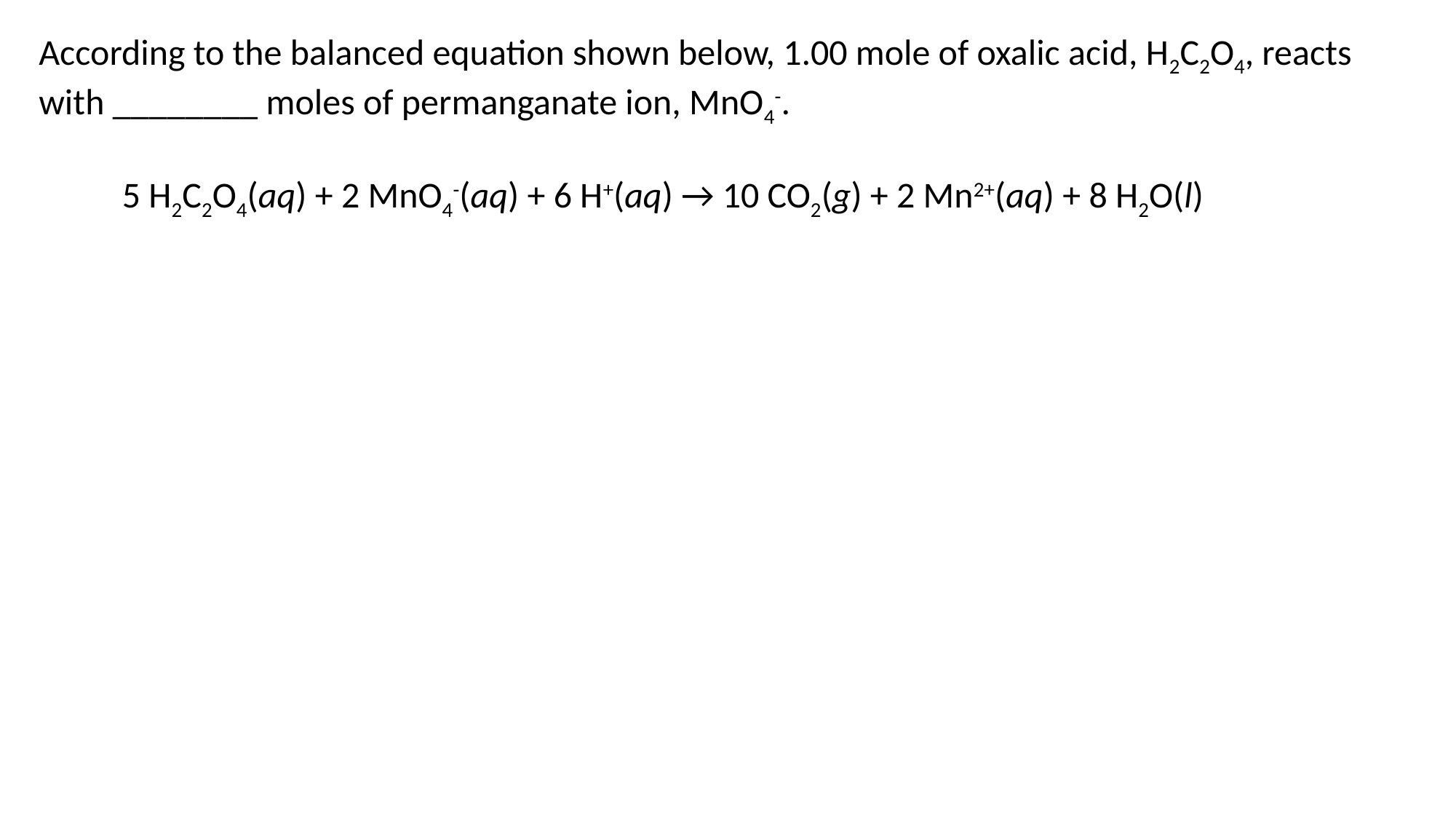

According to the balanced equation shown below, 1.00 mole of oxalic acid, H2C2O4, reacts with ________ moles of permanganate ion, MnO4-.

	5 H2C2O4(aq) + 2 MnO4-(aq) + 6 H+(aq) → 10 CO2(g) + 2 Mn2+(aq) + 8 H2O(l)